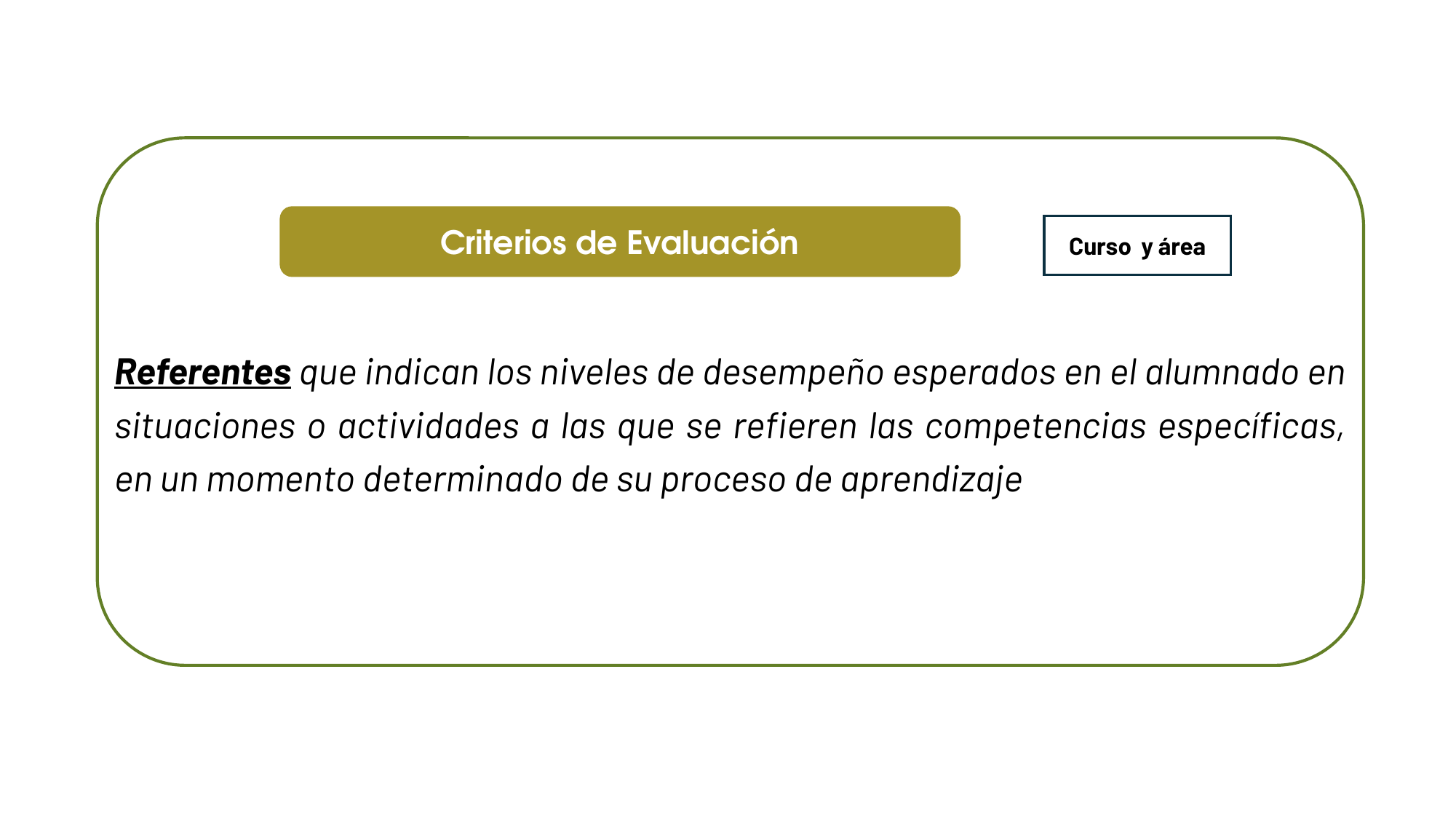

Criterios de Evaluación
Curso  y área
Referentes que indican los niveles de desempeño esperados en el alumnado en situaciones o actividades a las que se refieren las competencias específicas, en un momento determinado de su proceso de aprendizaje